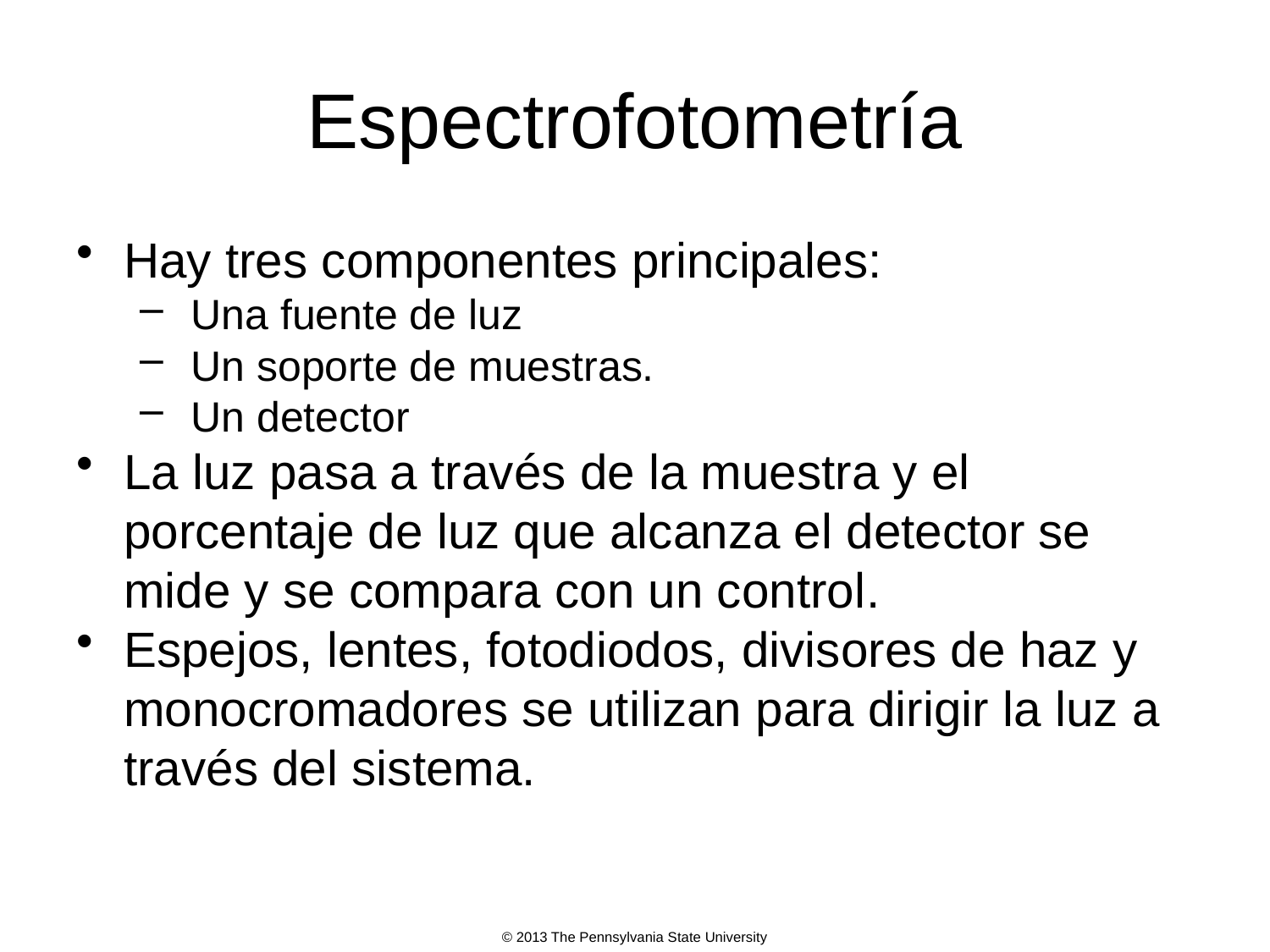

# Espectrofotometría
Hay tres componentes principales:
 Una fuente de luz
 Un soporte de muestras.
 Un detector
La luz pasa a través de la muestra y el porcentaje de luz que alcanza el detector se mide y se compara con un control.
Espejos, lentes, fotodiodos, divisores de haz y monocromadores se utilizan para dirigir la luz a través del sistema.